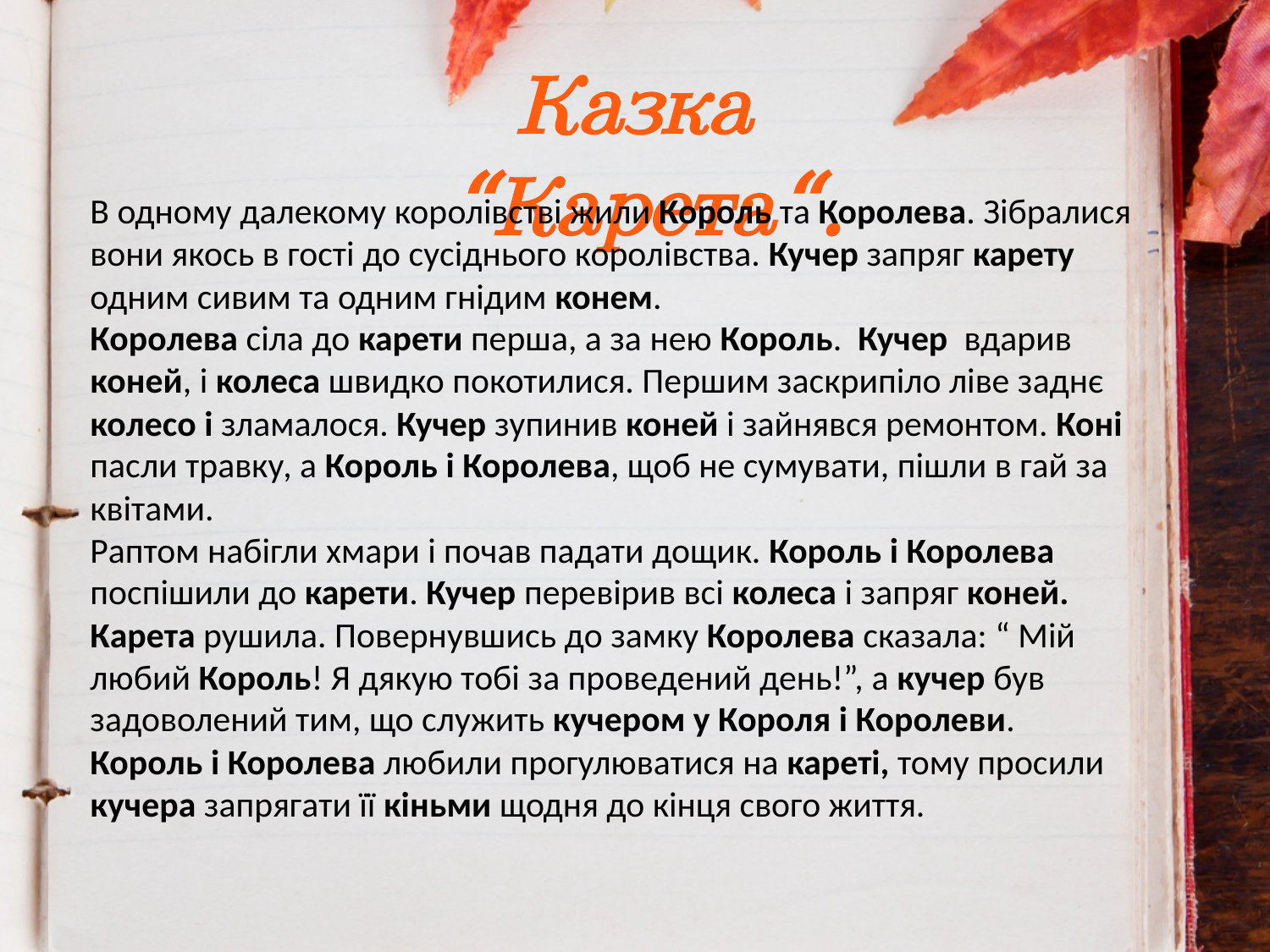

Казка  “Карета“.
В одному далекому королівстві жили Король та Королева. Зібралися вони якось в гості до сусіднього королівства. Кучер запряг карету одним сивим та одним гнідим конем.
Королева сіла до карети перша, а за нею Король.  Кучер  вдарив коней, і колеса швидко покотилися. Першим заскрипіло ліве заднє колесо і зламалося. Кучер зупинив коней і зайнявся ремонтом. Коні пасли травку, а Король і Королева, щоб не сумувати, пішли в гай за квітами.
Раптом набігли хмари і почав падати дощик. Король і Королева поспішили до карети. Кучер перевірив всі колеса і запряг коней. Карета рушила. Повернувшись до замку Королева сказала: “ Мій любий Король! Я дякую тобі за проведений день!”, а кучер був задоволений тим, що служить кучером у Короля і Королеви.
Король і Королева любили прогулюватися на кареті, тому просили кучера запрягати її кіньми щодня до кінця свого життя.